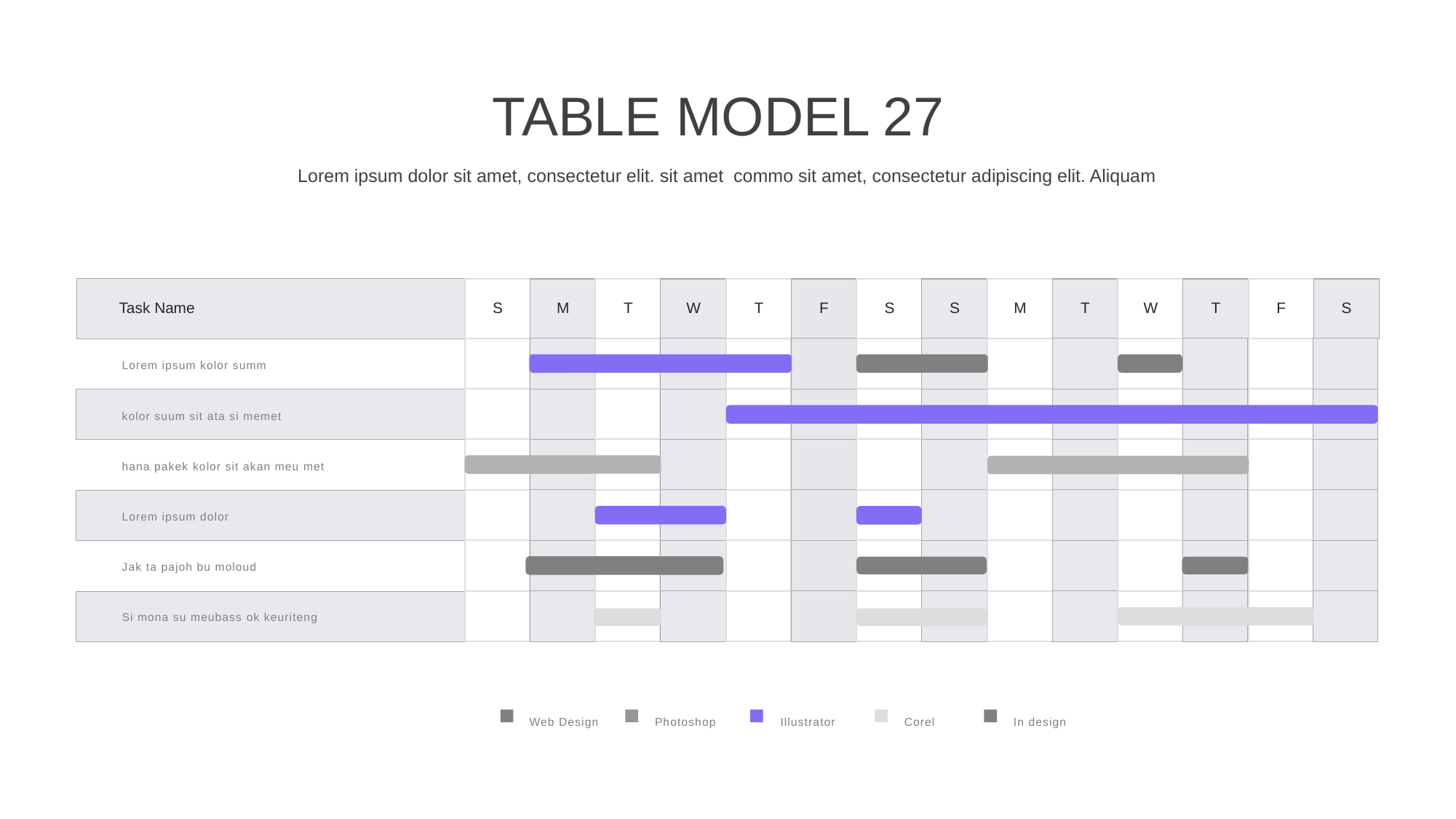

TABLE MODEL 27
Lorem ipsum dolor sit amet, consectetur elit. sit amet  commo sit amet, consectetur adipiscing elit. Aliquam

Task Name
S
M
T
W
T
F
S
S
M
T
W
T
F
S

Lorem ipsum kolor summ

kolor suum sit ata si memet

hana pakek kolor sit akan meu met

Lorem ipsum dolor

Jak ta pajoh bu moloud

Si mona su meubass ok keuriteng

Web Design
Photoshop
Illustrator
Corel
In design